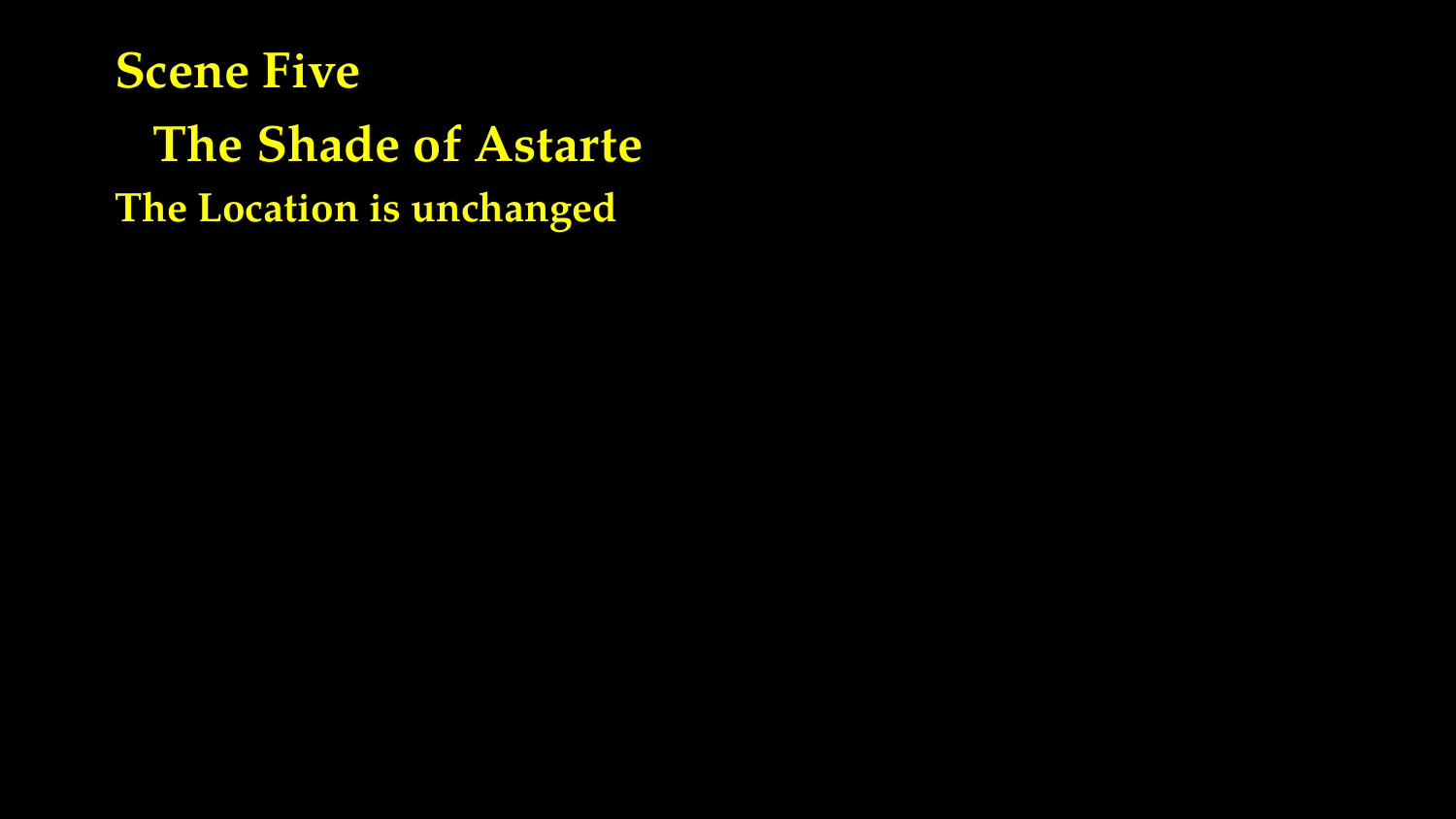

# Scene Five The Shade of Astarte The Location is unchanged